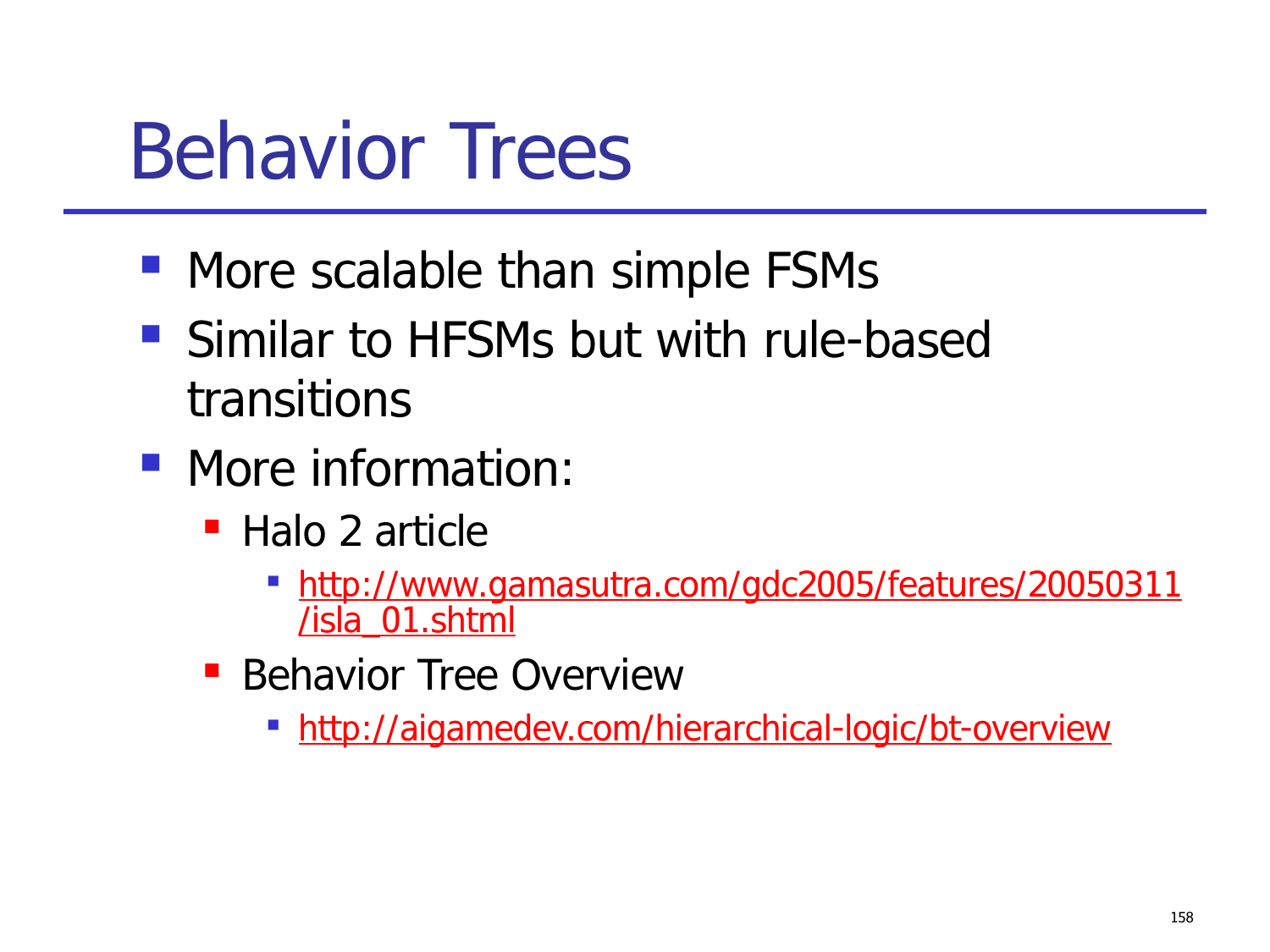

# Behavior Trees
More scalable than simple FSMs
Similar to HFSMs but with rule-based transitions
More information:
Halo 2 article
http://www.gamasutra.com/gdc2005/features/20050311/isla_01.shtml
Behavior Tree Overview
http://aigamedev.com/hierarchical-logic/bt-overview

158